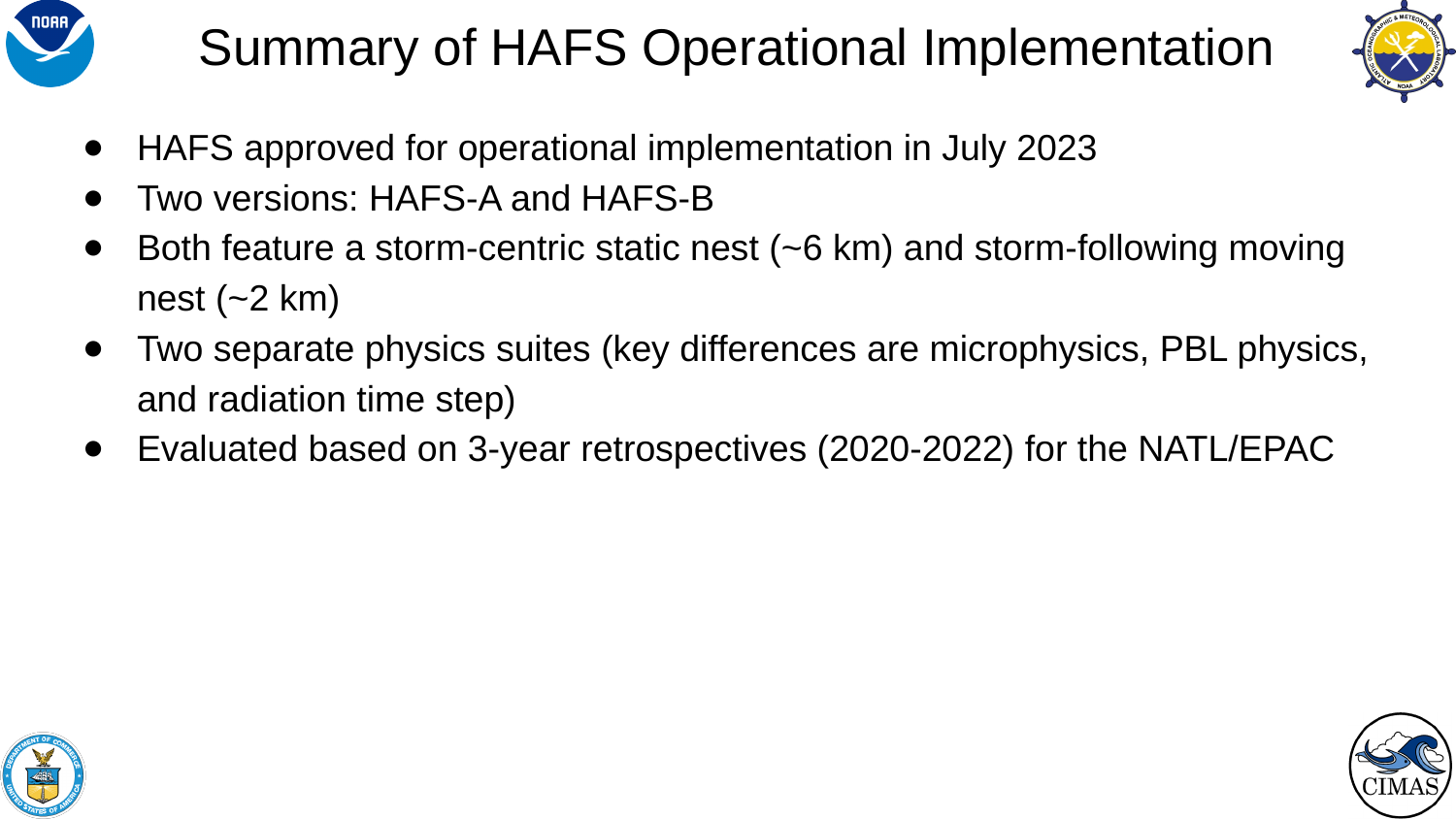

# Summary of HAFS Operational Implementation
HAFS approved for operational implementation in July 2023
Two versions: HAFS-A and HAFS-B
Both feature a storm-centric static nest (~6 km) and storm-following moving nest (~2 km)
Two separate physics suites (key differences are microphysics, PBL physics, and radiation time step)
Evaluated based on 3-year retrospectives (2020-2022) for the NATL/EPAC